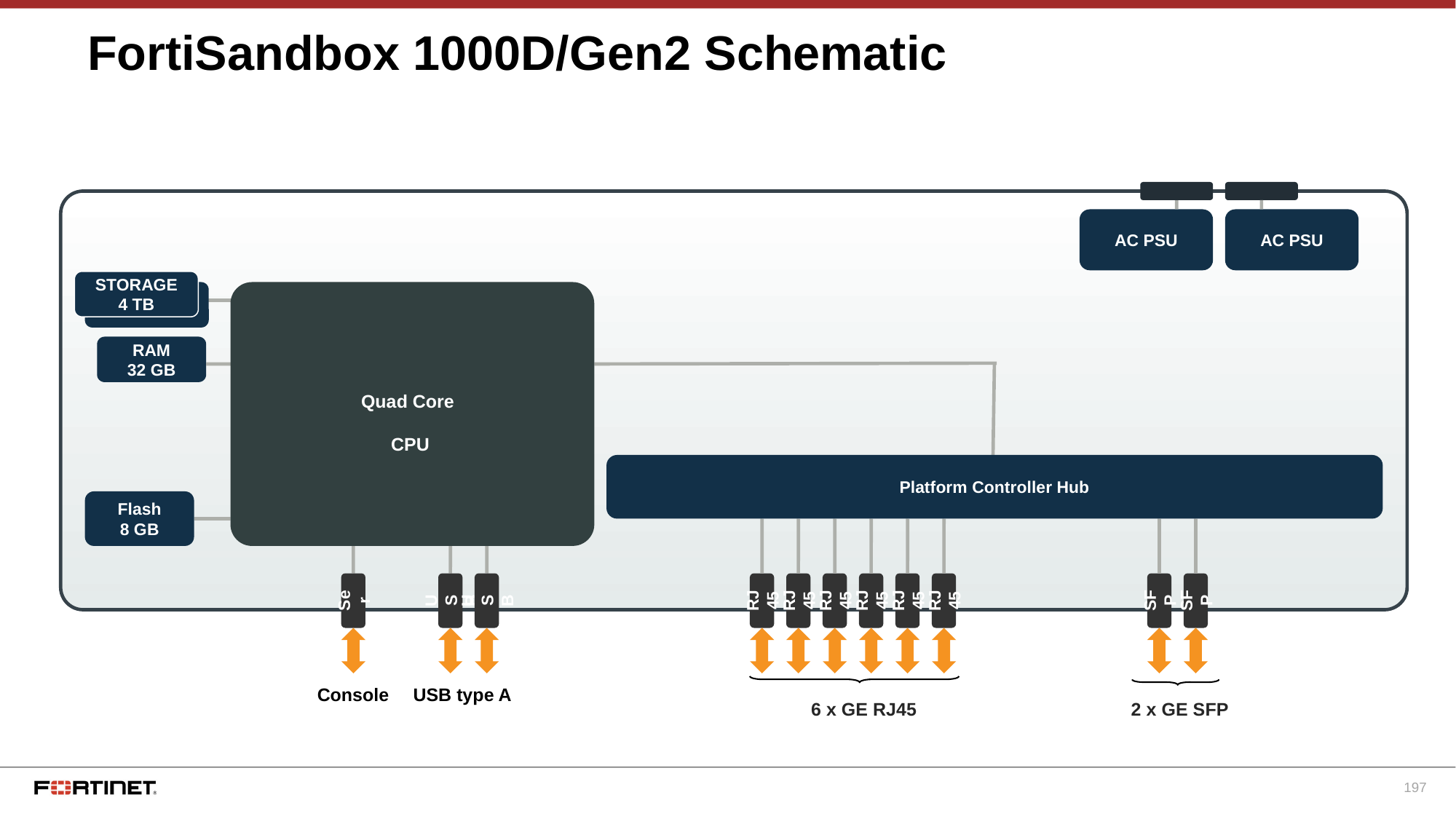

# FortiSandbox 1000D/Gen2 Schematic

AC PSU
AC PSU
STORAGE
4 TB

RAM
32 GB

Quad Core

CPU
Platform Controller Hub
Flash
8 GB
Intel Core i7

Ser
USB
USB
RJ45
RJ45
RJ45
RJ45
RJ45
RJ45
SFP
SFP

USB type A
Console
 6 x GE RJ45
 2 x GE SFP